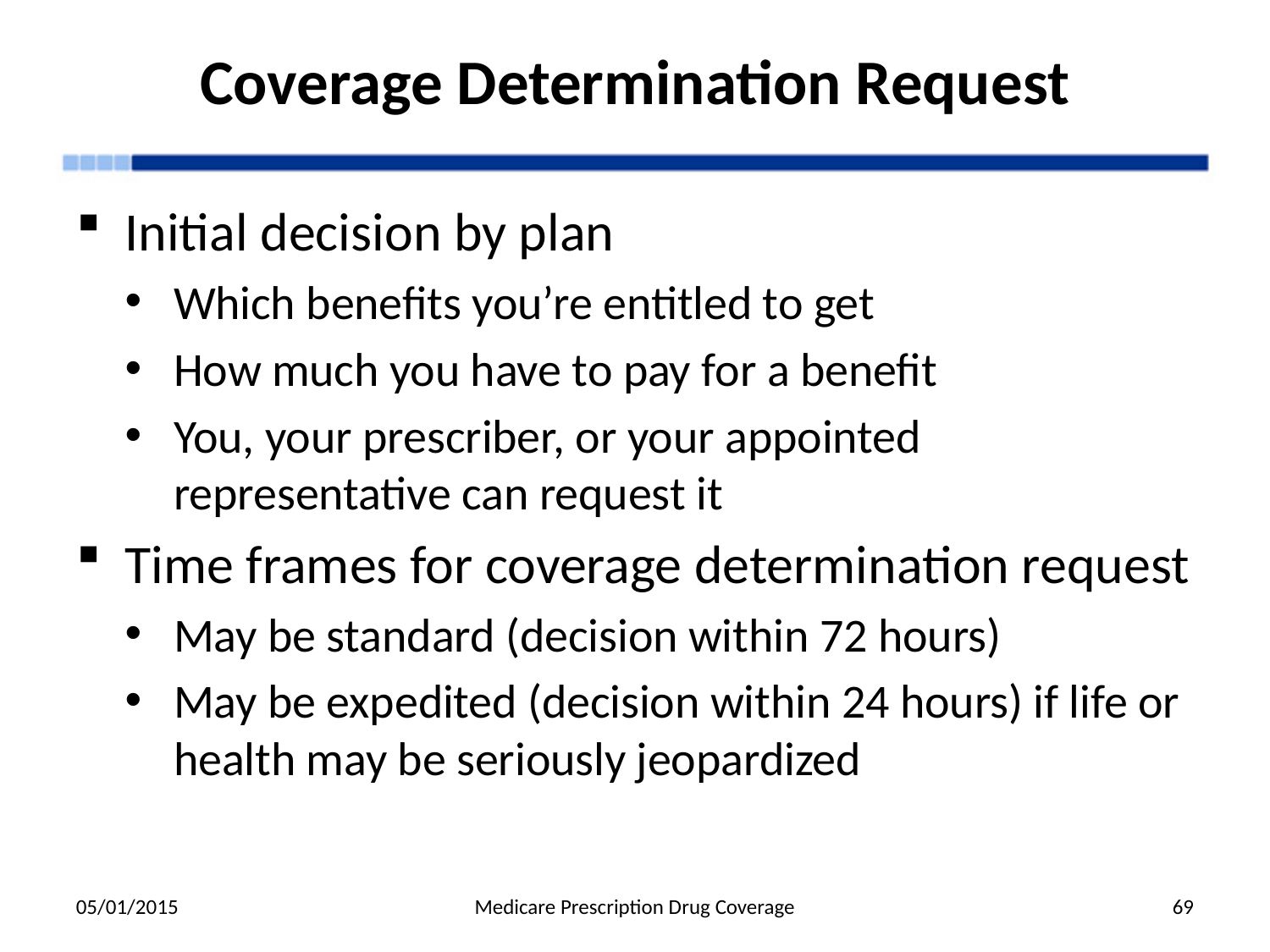

# Coverage Determination Request
Initial decision by plan
Which benefits you’re entitled to get
How much you have to pay for a benefit
You, your prescriber, or your appointed representative can request it
Time frames for coverage determination request
May be standard (decision within 72 hours)
May be expedited (decision within 24 hours) if life or health may be seriously jeopardized

05/01/2015
Medicare Prescription Drug Coverage
69